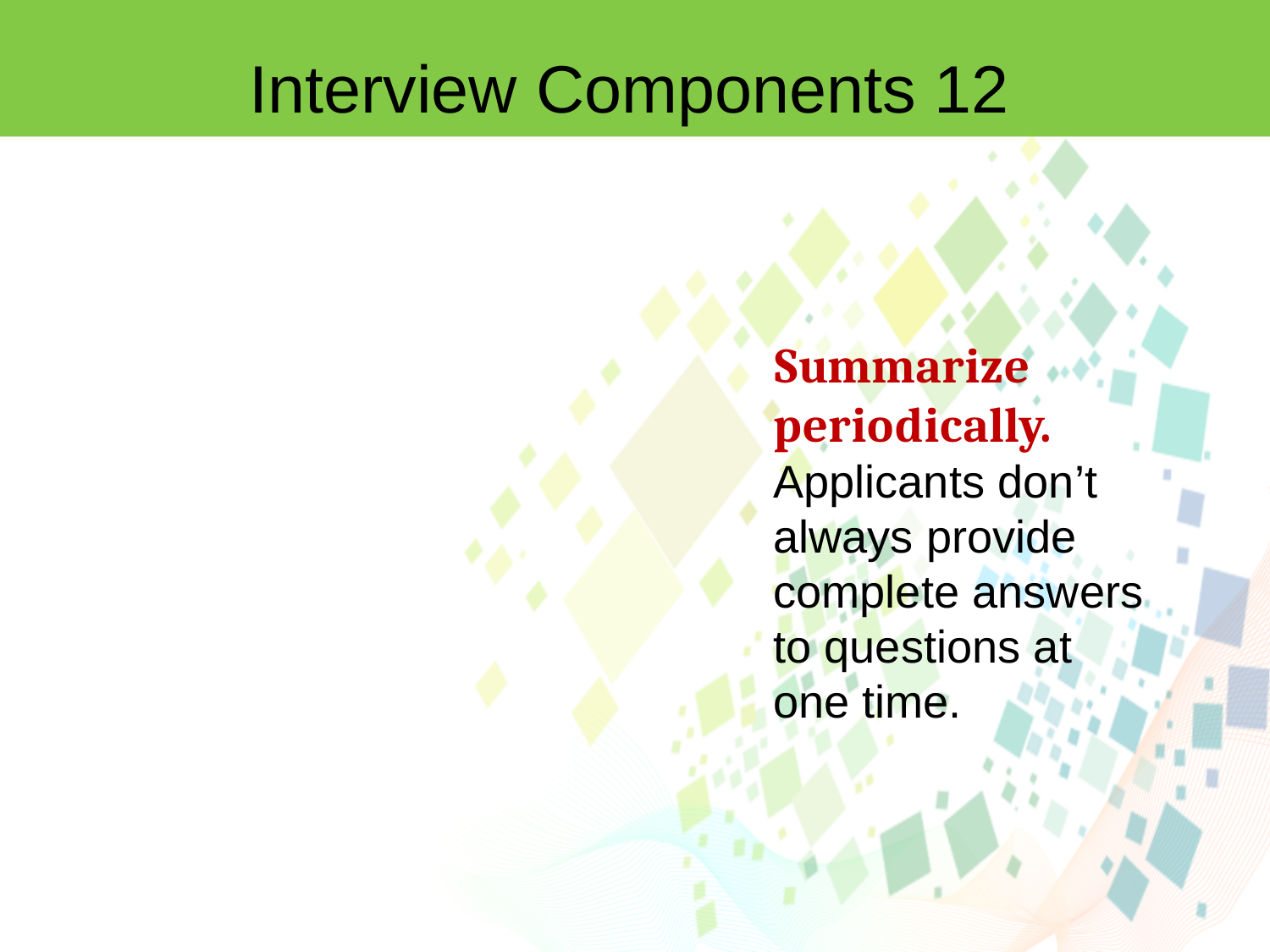

Interview Components 12
Summarize periodically. Applicants don’t always provide complete answers to questions at one time.